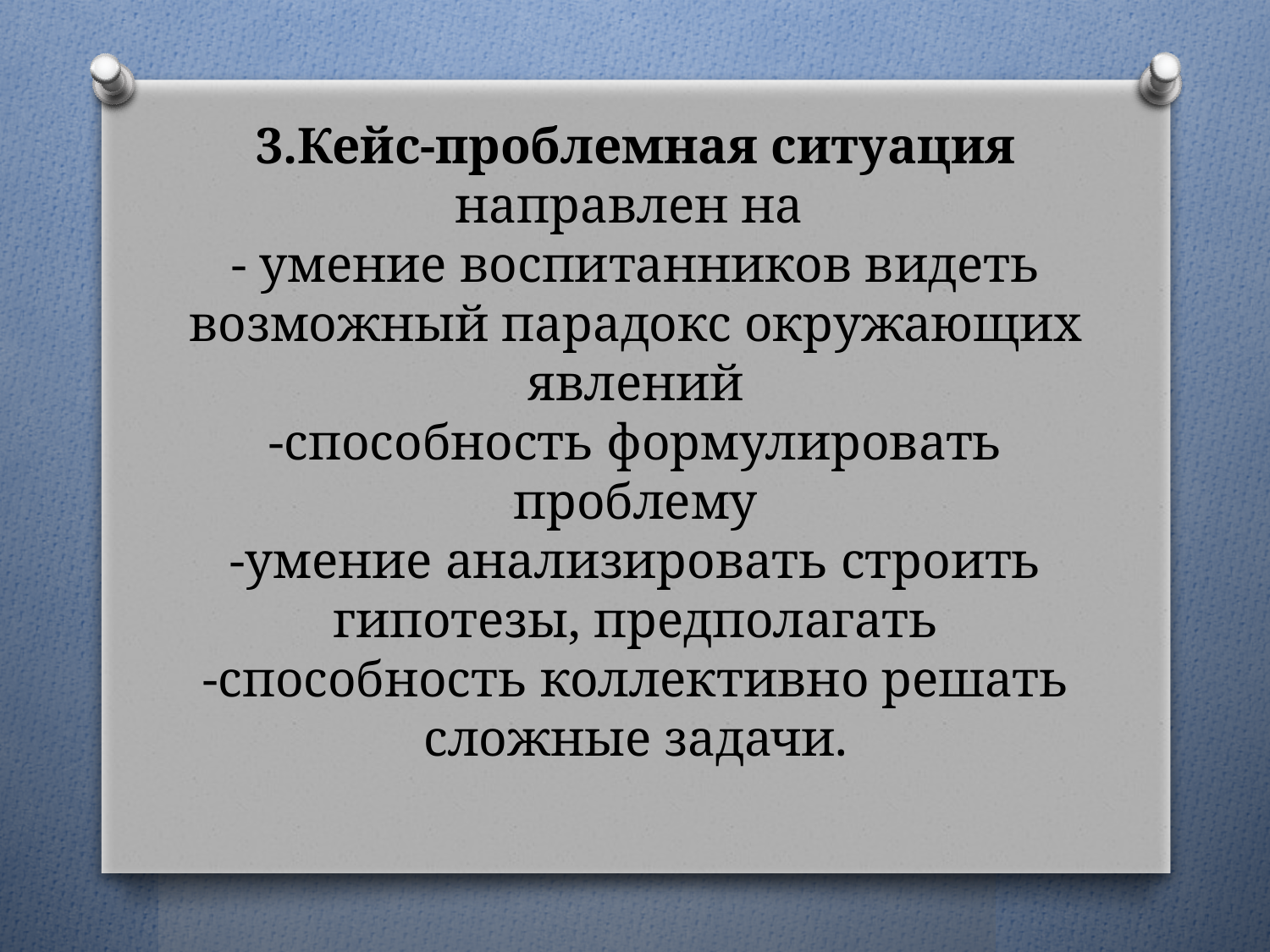

# 3.Кейс-проблемная ситуация направлен на - умение воспитанников видеть возможный парадокс окружающих явлений -способность формулировать проблему -умение анализировать строить гипотезы, предполагать -способность коллективно решать сложные задачи.